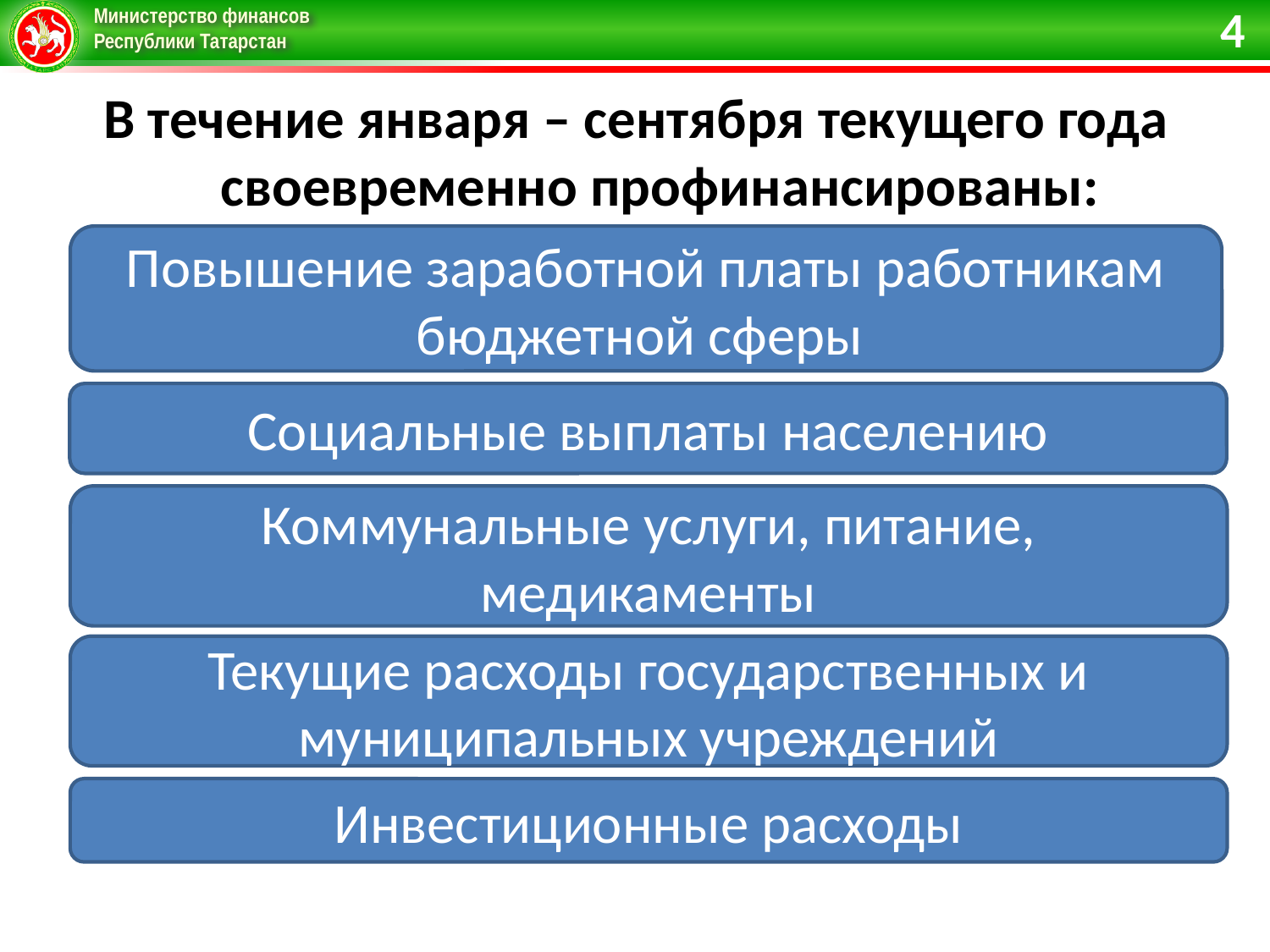

4
В течение января – сентября текущего года своевременно профинансированы:
Повышение заработной платы работникам бюджетной сферы
Социальные выплаты населению
Коммунальные услуги, питание, медикаменты
Текущие расходы государственных и муниципальных учреждений
Инвестиционные расходы